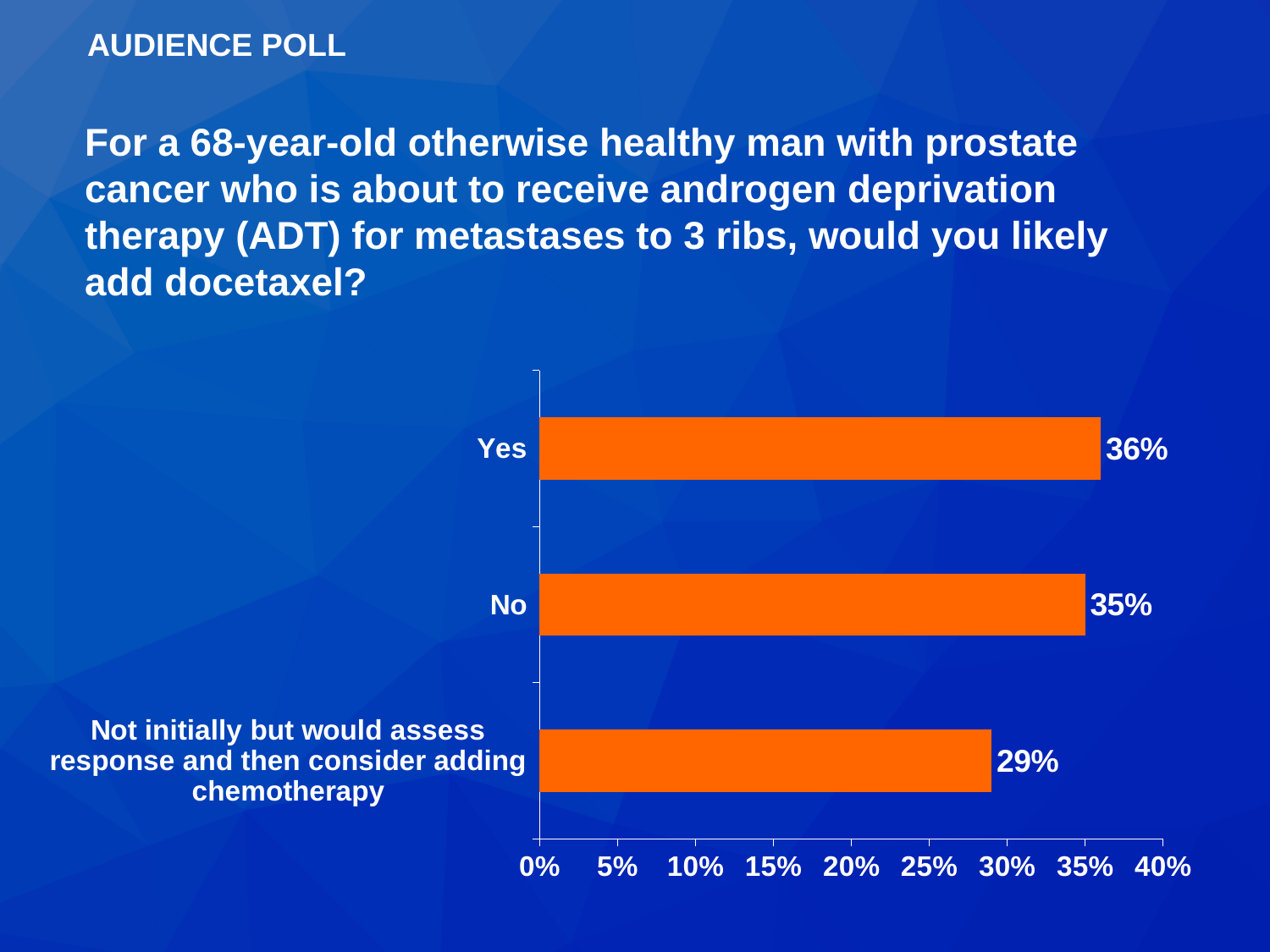

AUDIENCE POLL
For a 68-year-old otherwise healthy man with prostate cancer who is about to receive androgen deprivation therapy (ADT) for metastases to 3 ribs, would you likely add docetaxel?

### Chart

| Category | Series 1 |
|---|---|
| Not initially but would assess response and then consider adding chemotherapy | 0.29 |
| No | 0.35 |
| Yes | 0.36 |